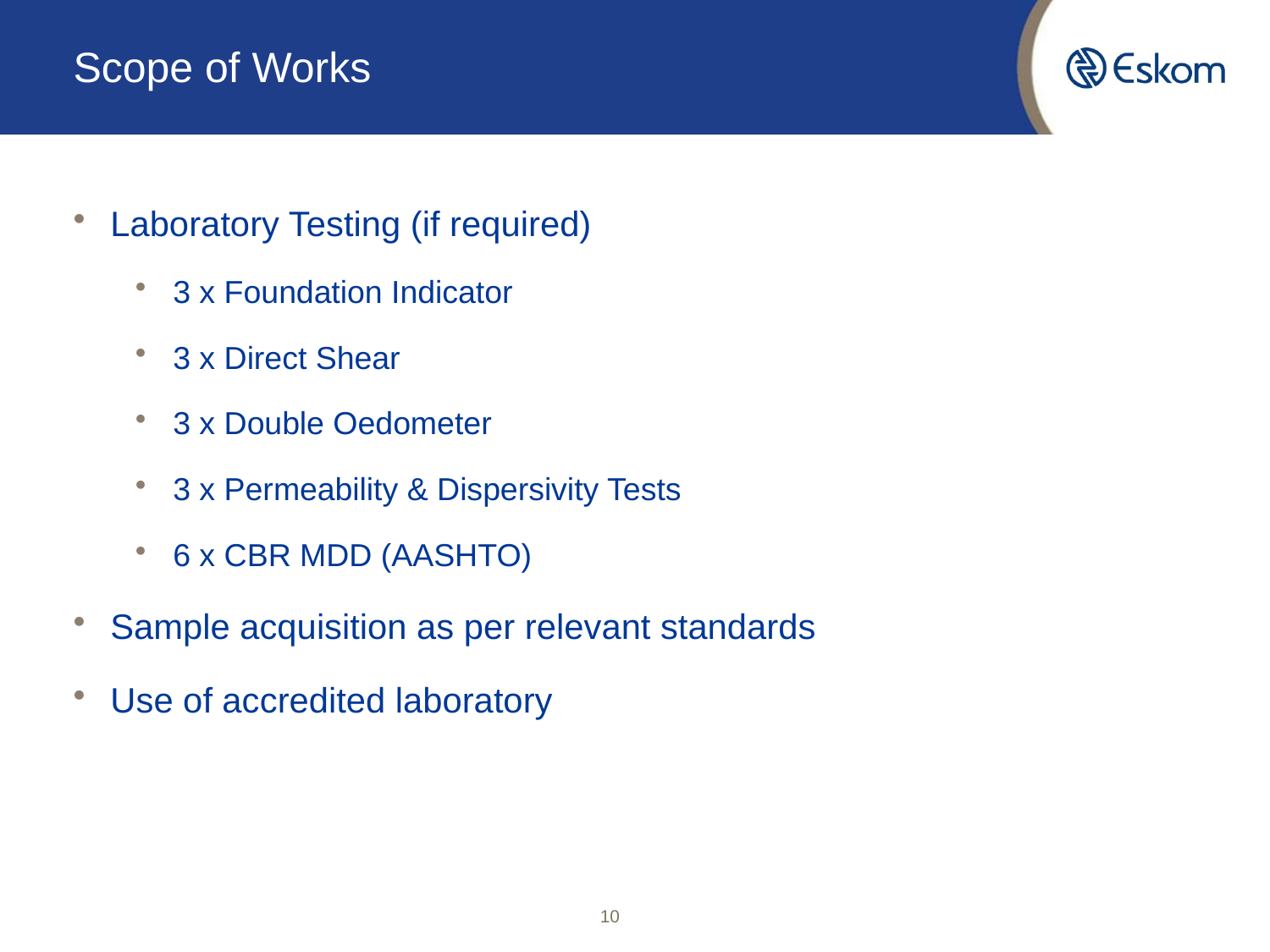

# Scope of Works
Laboratory Testing (if required)
3 x Foundation Indicator
3 x Direct Shear
3 x Double Oedometer
3 x Permeability & Dispersivity Tests
6 x CBR MDD (AASHTO)
Sample acquisition as per relevant standards
Use of accredited laboratory

10